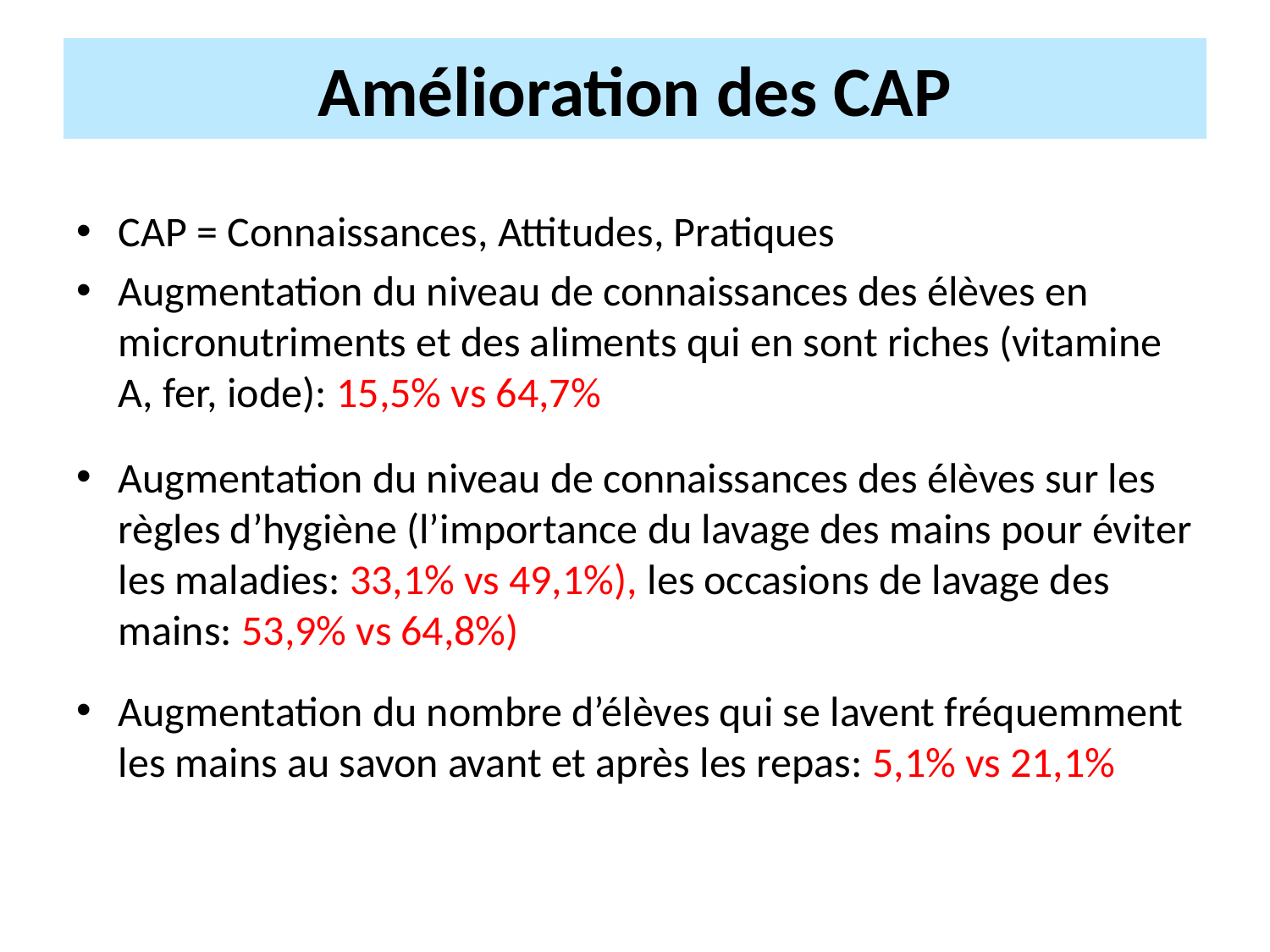

# Amélioration des CAP
CAP = Connaissances, Attitudes, Pratiques
Augmentation du niveau de connaissances des élèves en micronutriments et des aliments qui en sont riches (vitamine A, fer, iode): 15,5% vs 64,7%

Augmentation du niveau de connaissances des élèves sur les règles d’hygiène (l’importance du lavage des mains pour éviter les maladies: 33,1% vs 49,1%), les occasions de lavage des mains: 53,9% vs 64,8%)

Augmentation du nombre d’élèves qui se lavent fréquemment les mains au savon avant et après les repas: 5,1% vs 21,1%